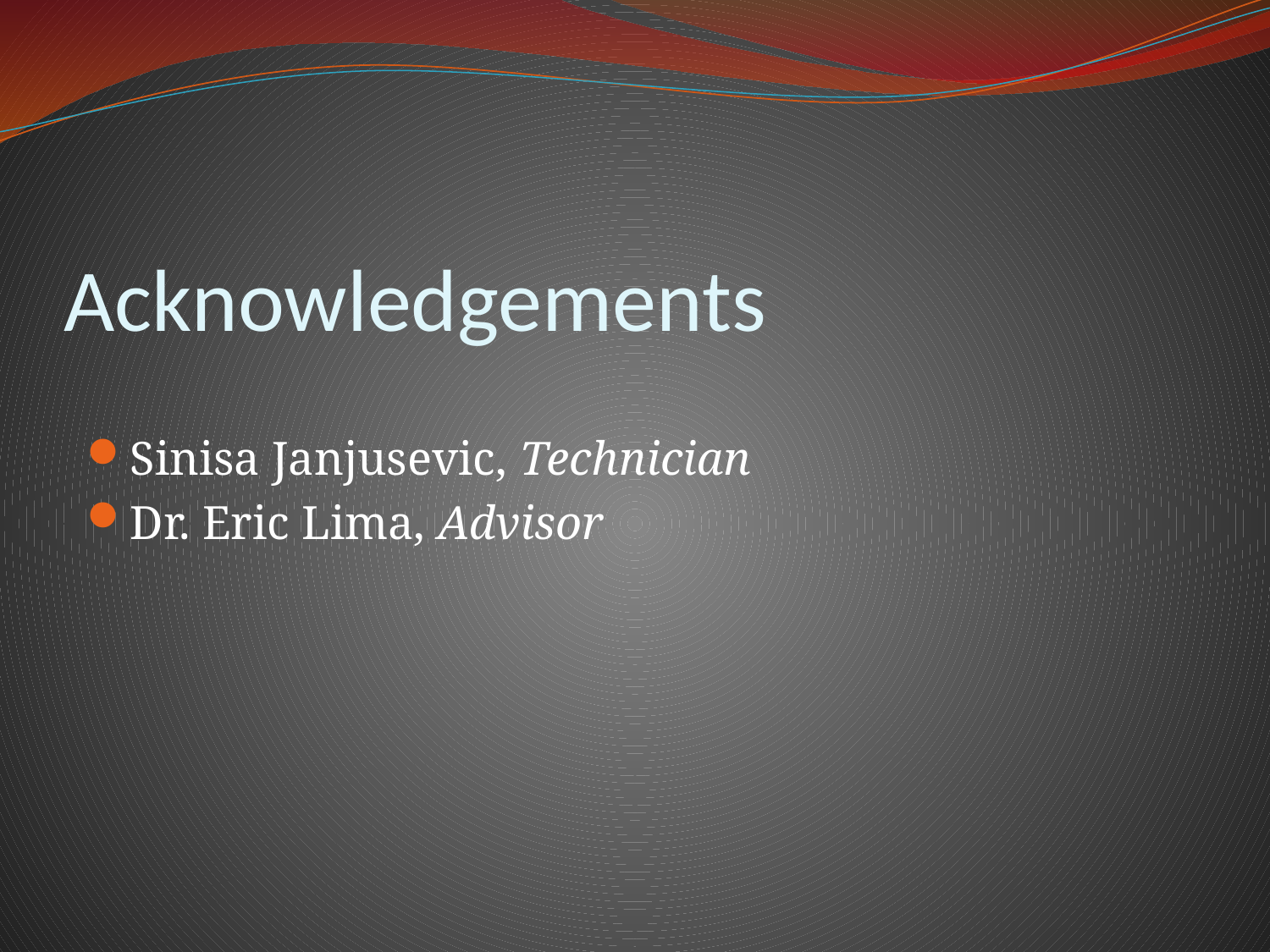

# Acknowledgements
Sinisa Janjusevic, Technician
Dr. Eric Lima, Advisor